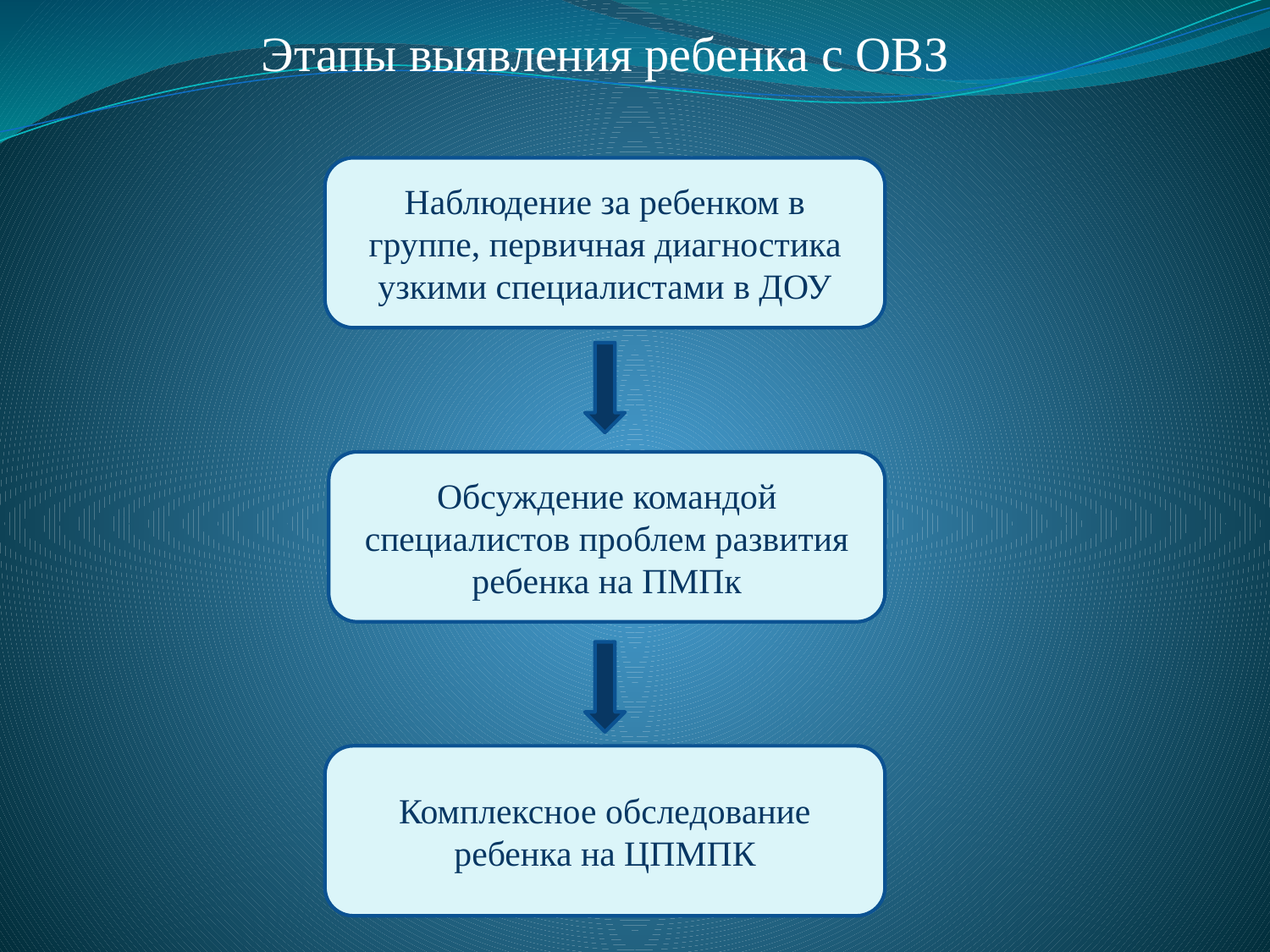

Этапы выявления ребенка с ОВЗ

Наблюдение за ребенком в группе, первичная диагностика узкими специалистами в ДОУ

Обсуждение командой специалистов проблем развития ребенка на ПМПк

Комплексное обследование ребенка на ЦПМПК